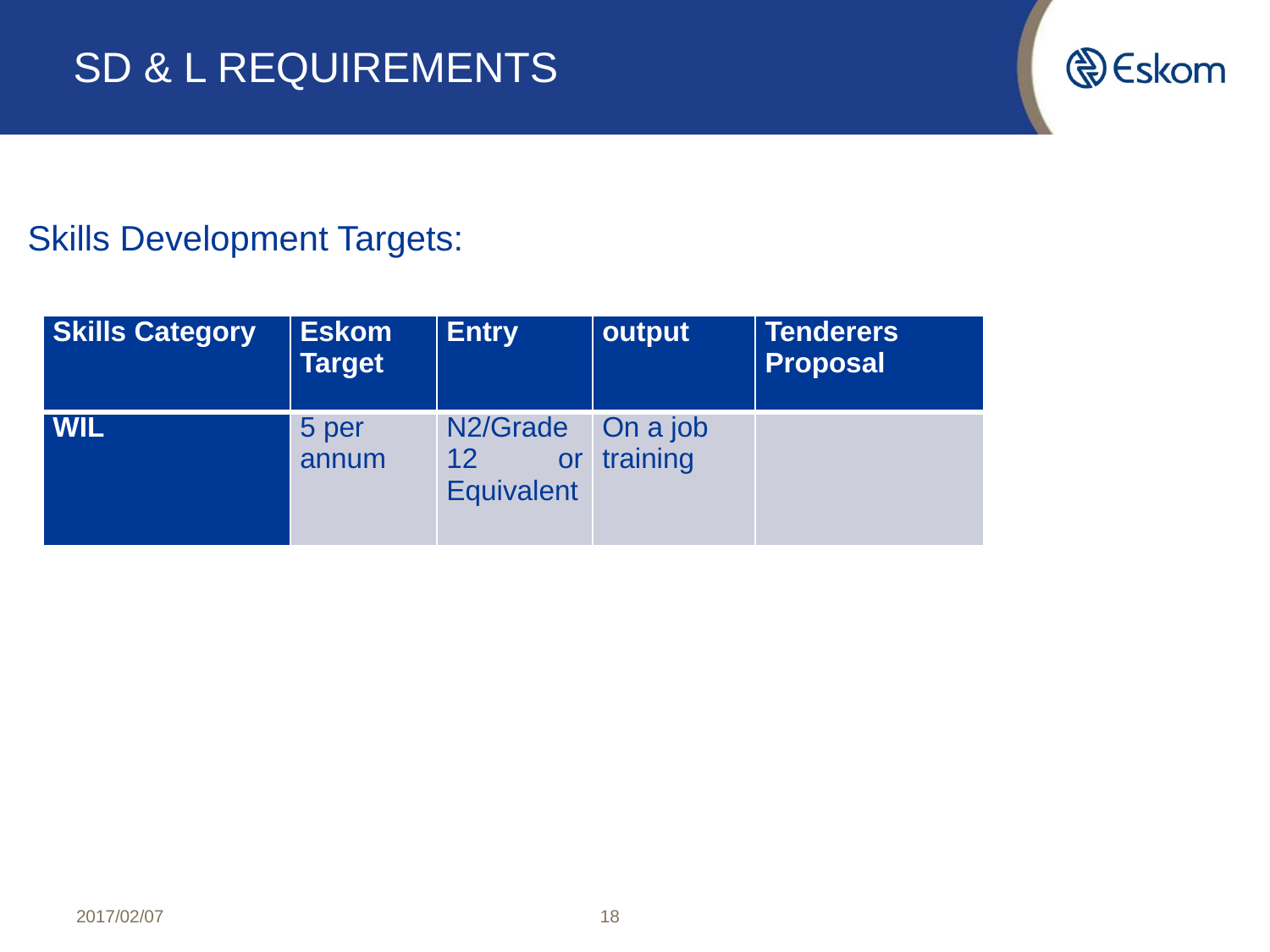

# SD & L REQUIREMENTS

Skills Development Targets:

| Skills Category | Eskom Target | Entry | output | Tenderers Proposal |
| --- | --- | --- | --- | --- |
| WIL | 5 per annum | N2/Grade 12 or Equivalent | On a job training |  |
2017/02/07
18